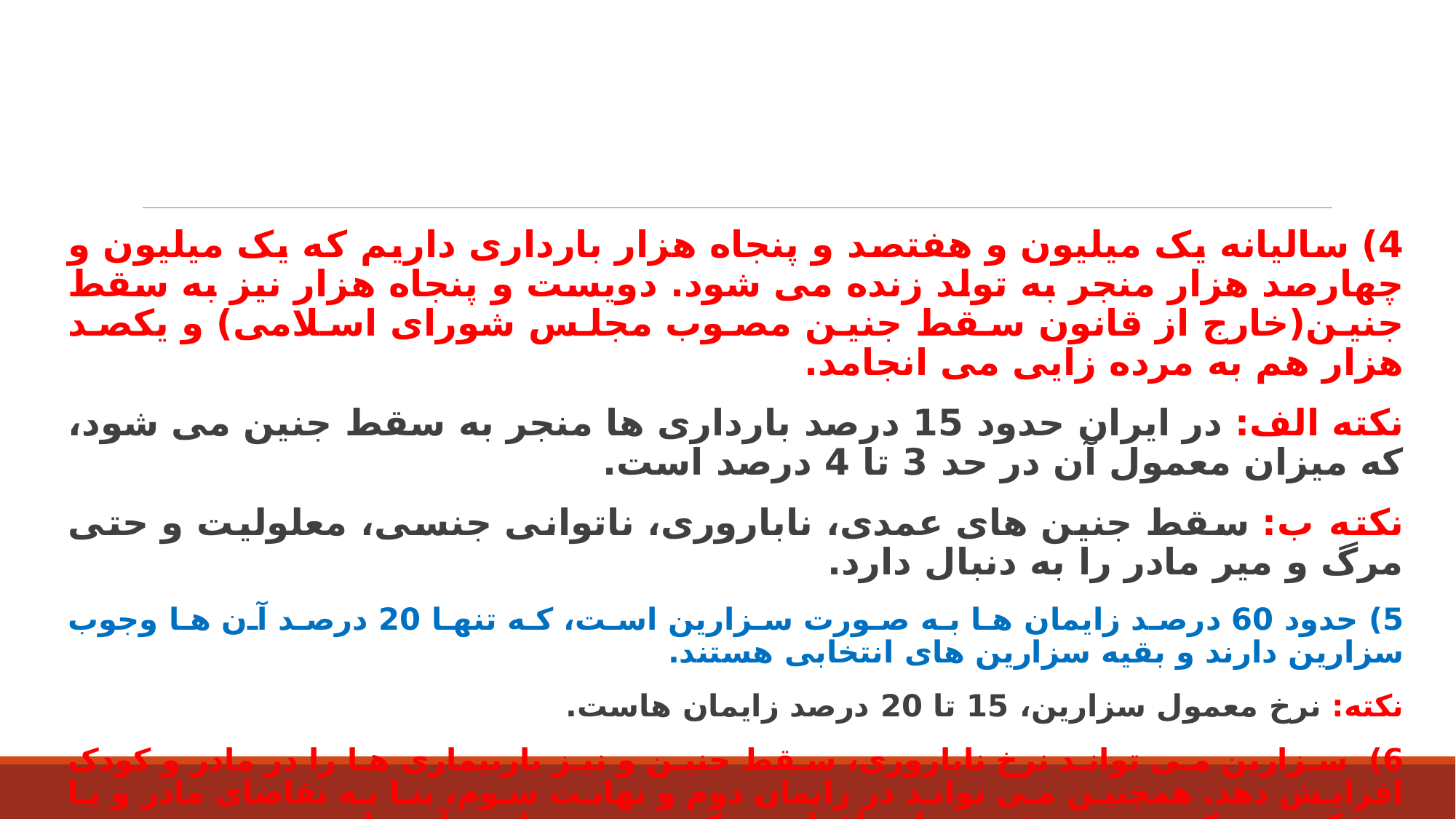

4) سالیانه یک میلیون و هفتصد و پنجاه هزار بارداری داریم که یک میلیون و چهارصد هزار منجر به تولد زنده می شود. دویست و پنجاه هزار نیز به سقط جنین(خارج از قانون سقط جنین مصوب مجلس شورای اسلامی) و یکصد هزار هم به مرده زایی می انجامد.
نکته الف: در ایران حدود 15 درصد بارداری ها منجر به سقط جنین می شود، که میزان معمول آن در حد 3 تا 4 درصد است.
نکته ب: سقط جنین های عمدی، ناباروری، ناتوانی جنسی، معلولیت و حتی مرگ و میر مادر را به دنبال دارد.
5) حدود 60 درصد زایمان ها به صورت سزارین است، که تنها 20 درصد آن ها وجوب سزارین دارند و بقیه سزارین های انتخابی هستند.
نکته: نرخ معمول سزارین، 15 تا 20 درصد زایمان هاست.
6)  سزارین می تواند نرخ ناباروری، سقط جنین و نیز باربیماری ها را در مادر و کودک افزایش دهد. همچنین می تواند در زایمان دوم و نهایت سوم، بنا به تقاضای مادر و یا پزشک به توبکتومی ختم شود، و این اقدام به یک رویه معمول در آمده است.